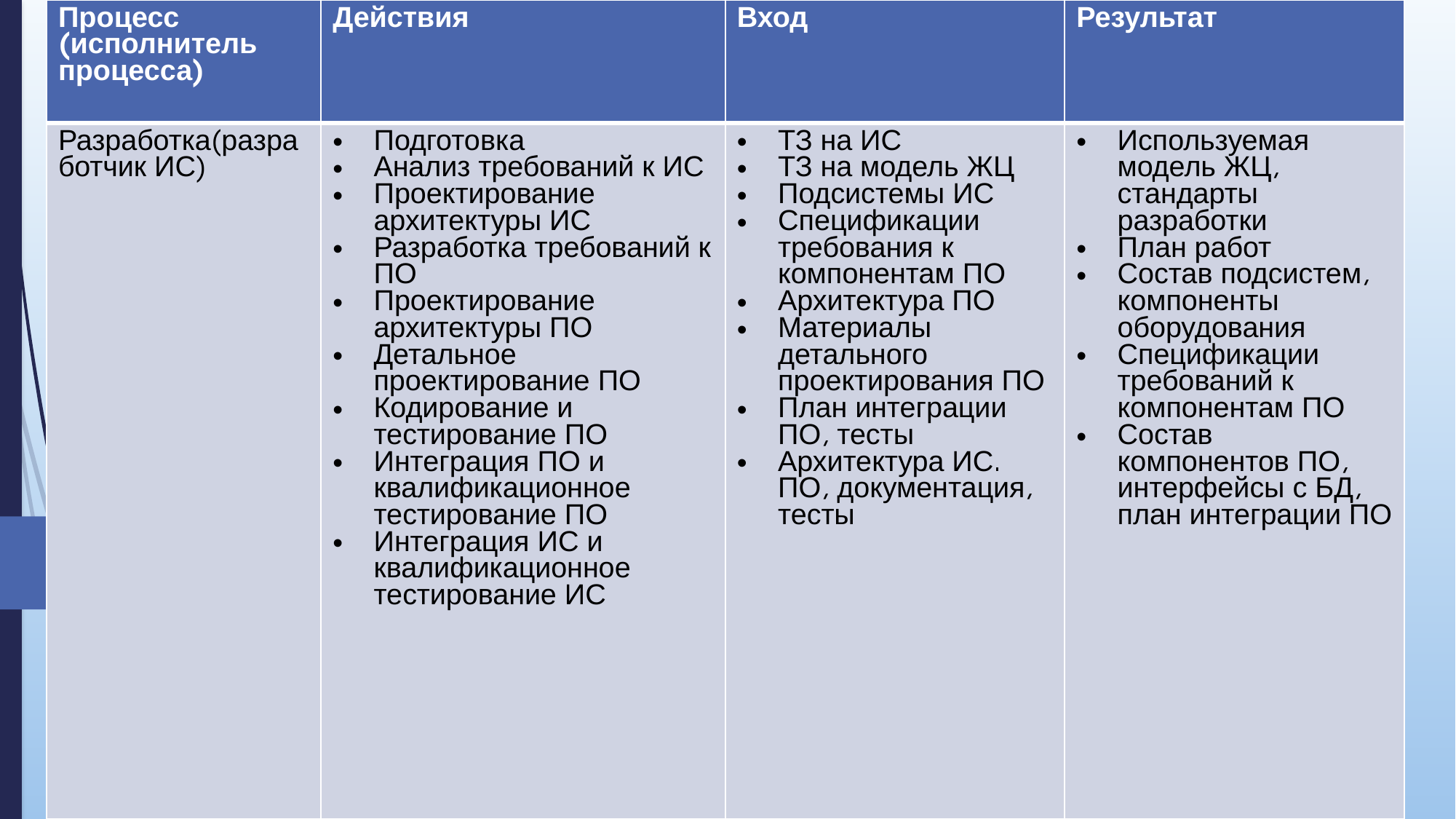

| Процесс (исполнитель процесса) | Действия | Вход | Результат |
| --- | --- | --- | --- |
| Разработка(разработчик ИС) | Подготовка Анализ требований к ИС Проектирование архитектуры ИС Разработка требований к ПО Проектирование архитектуры ПО Детальное проектирование ПО Кодирование и тестирование ПО Интеграция ПО и квалификационное тестирование ПО Интеграция ИС и квалификационное тестирование ИС | ТЗ на ИС ТЗ на модель ЖЦ Подсистемы ИС Спецификации требования к компонентам ПО Архитектура ПО Материалы детального проектирования ПО План интеграции ПО, тесты Архитектура ИС. ПО, документация, тесты | Используемая модель ЖЦ, стандарты разработки План работ Состав подсистем, компоненты оборудования Спецификации требований к компонентам ПО Состав компонентов ПО, интерфейсы с БД, план интеграции ПО |